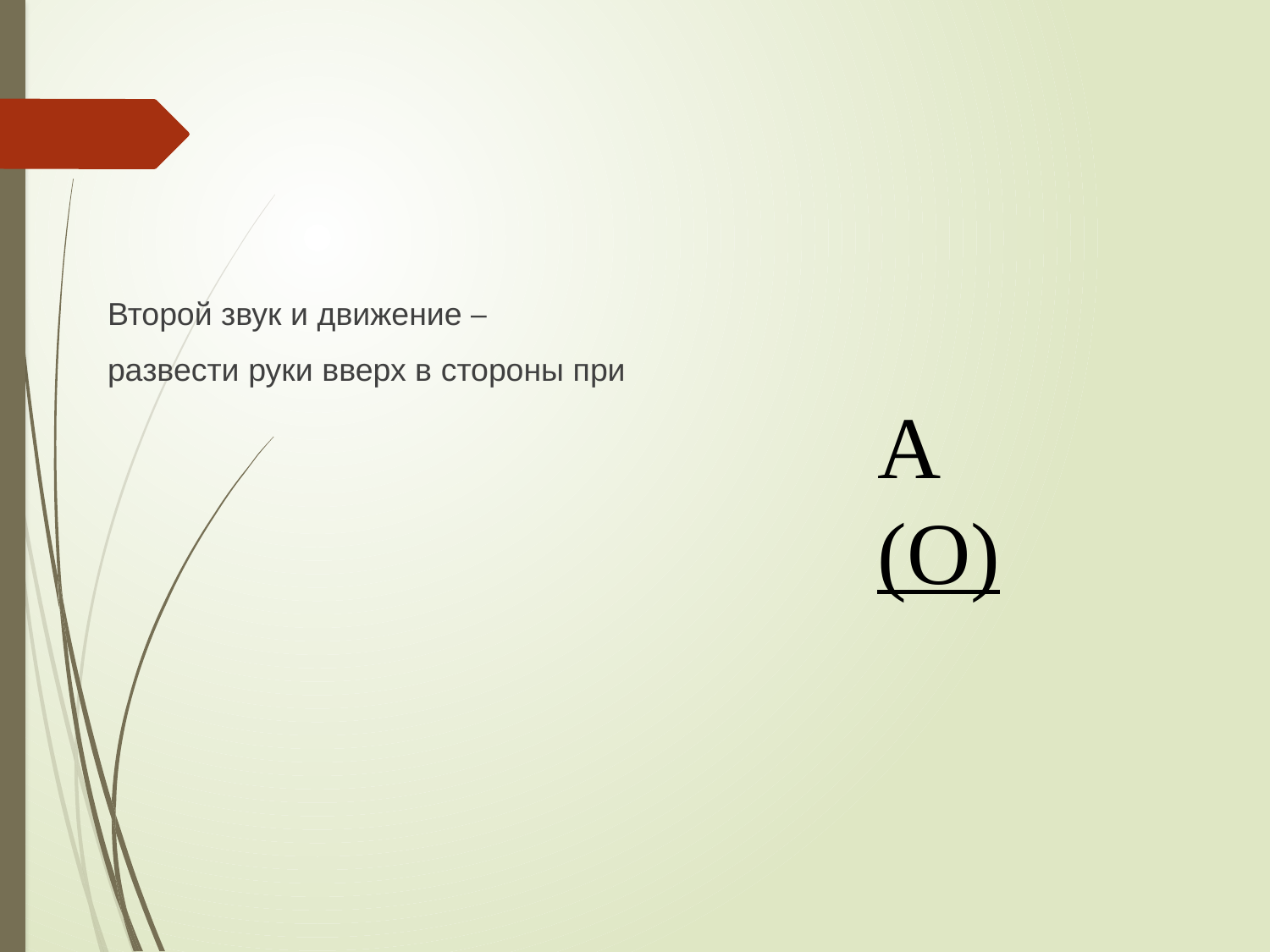

#

Второй звук и движение –
развести руки вверх в стороны при

А (О)